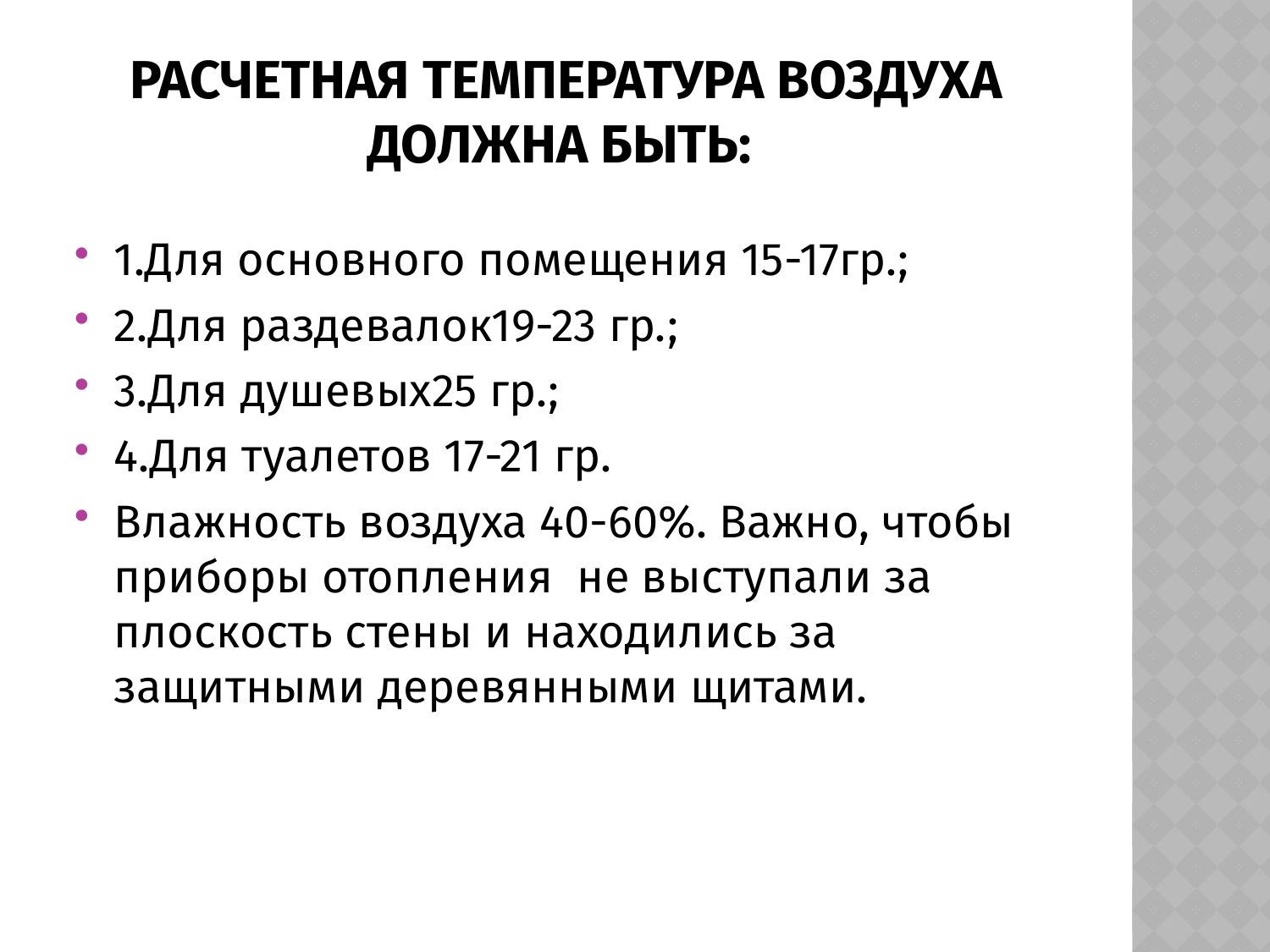

# Расчетная температура воздуха должна быть:
1.Для основного помещения 15-17гр.;
2.Для раздевалок19-23 гр.;
3.Для душевых25 гр.;
4.Для туалетов 17-21 гр.
Влажность воздуха 40-60%. Важно, чтобы приборы отопления  не выступали за плоскость стены и находились за защитными деревянными щитами.